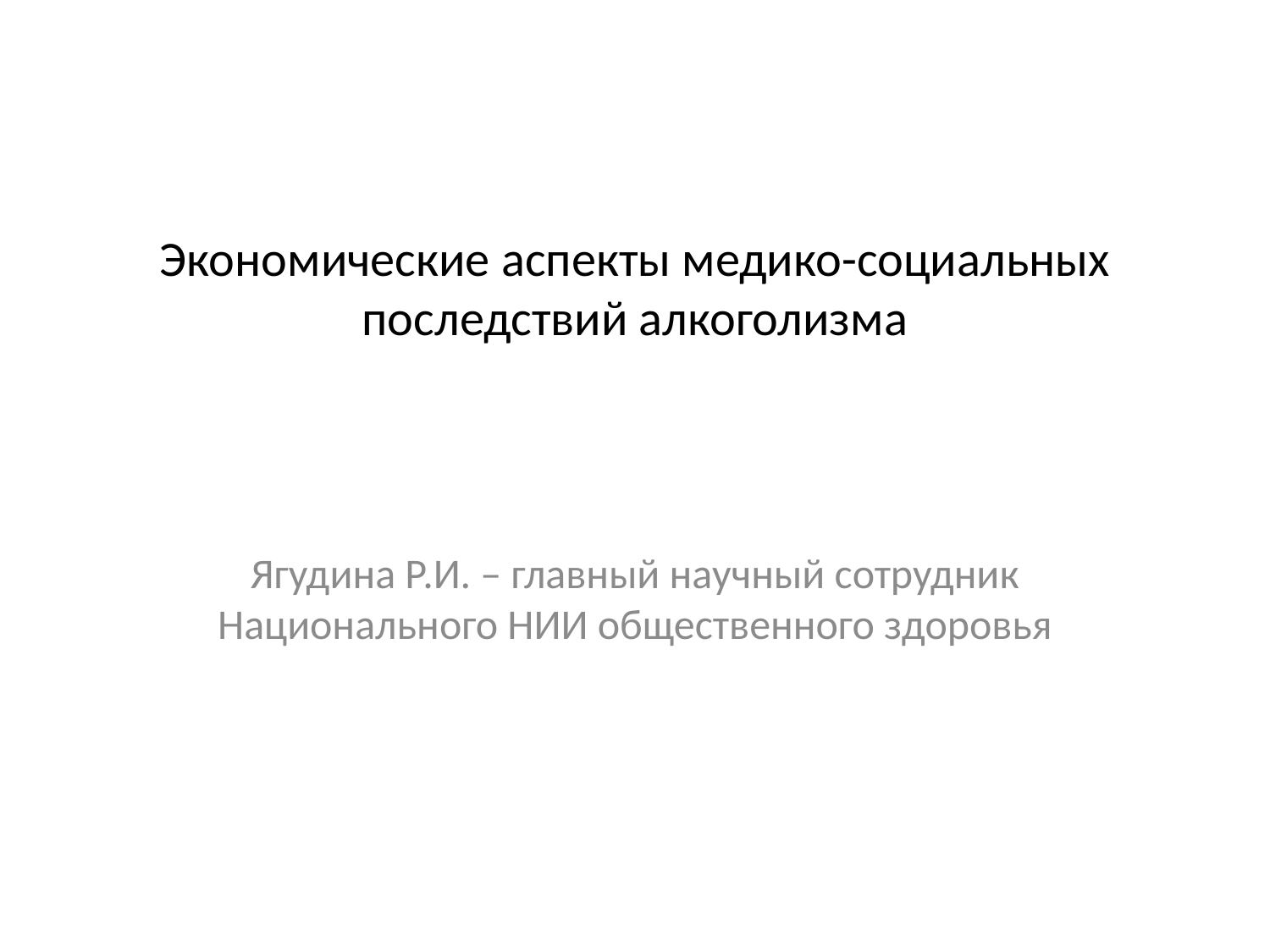

# Экономические аспекты медико-социальных последствий алкоголизма
Ягудина Р.И. – главный научный сотрудник Национального НИИ общественного здоровья